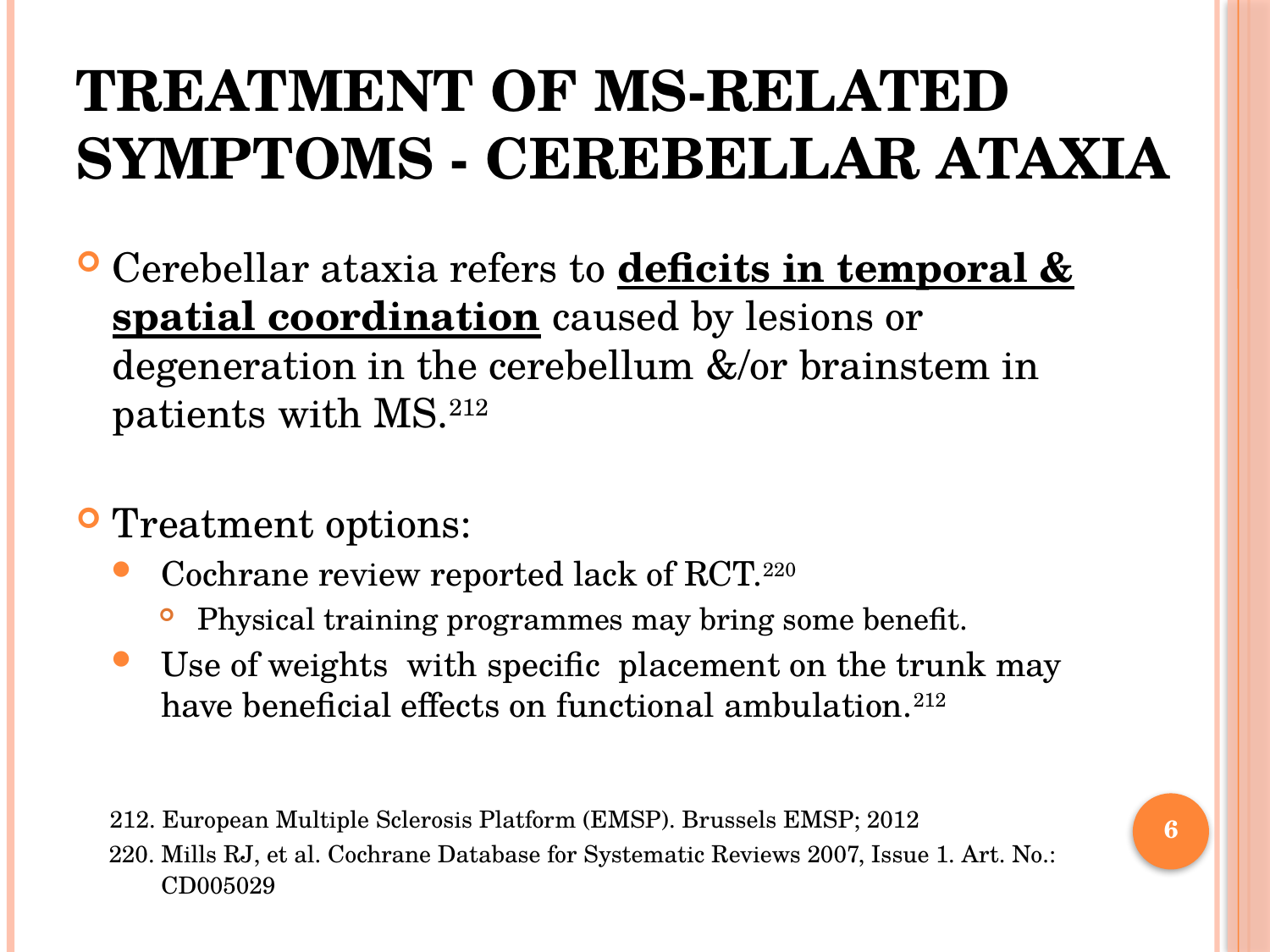

# Treatment of MS-related symptoms - Cerebellar ataxia
Cerebellar ataxia refers to deficits in temporal & spatial coordination caused by lesions or degeneration in the cerebellum &/or brainstem in patients with MS.212

Treatment options:
Cochrane review reported lack of RCT.220
Physical training programmes may bring some benefit.
Use of weights  with specific  placement on the trunk may have beneficial effects on functional ambulation.212

   212. European Multiple Sclerosis Platform (EMSP). Brussels EMSP; 2012
     220. Mills RJ, et al. Cochrane Database for Systematic Reviews 2007, Issue 1. Art. No.:
             CD005029
6